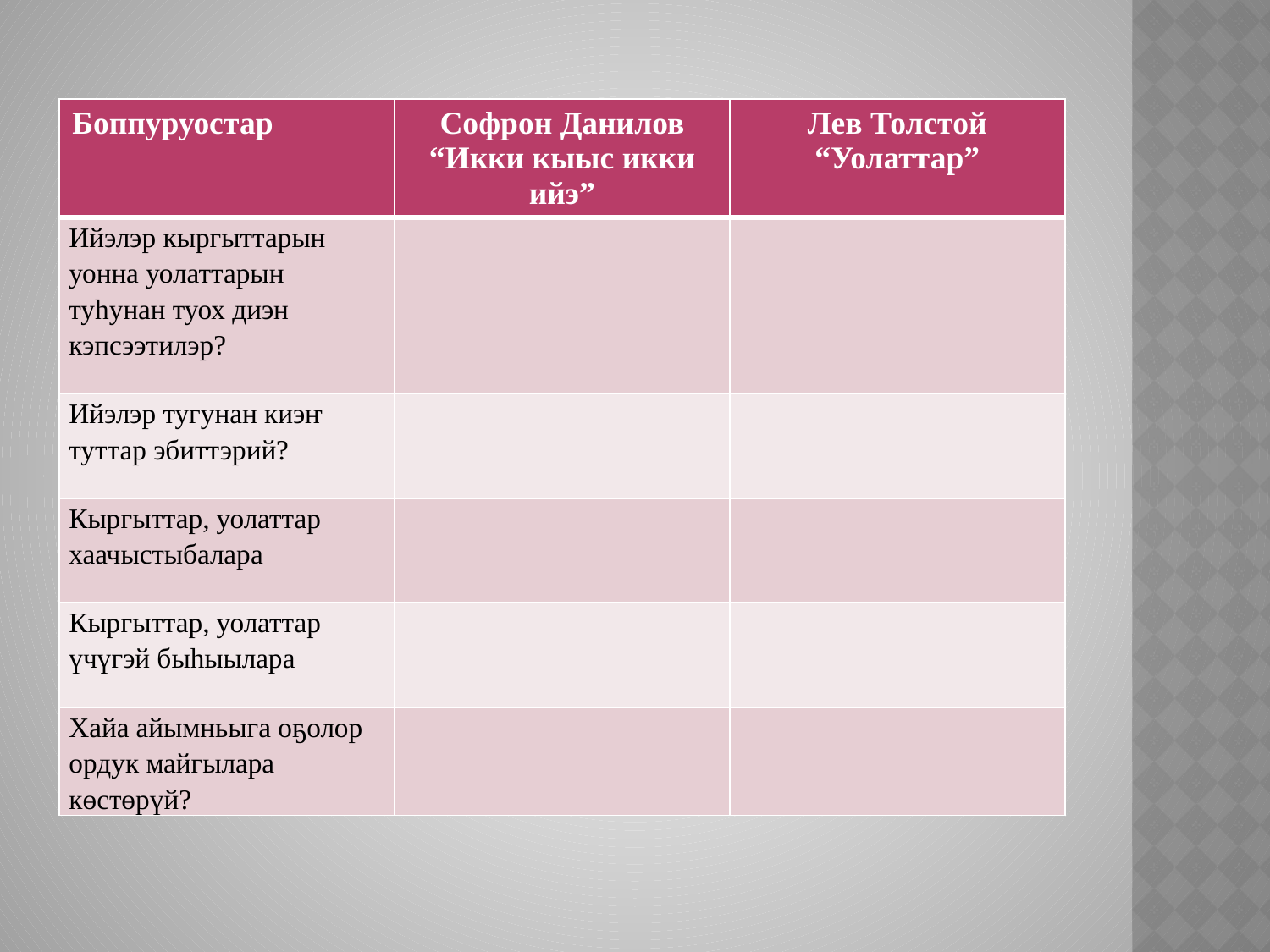

| Боппуруостар | Софрон Данилов “Икки кыыс икки ийэ” | Лев Толстой “Уолаттар” |
| --- | --- | --- |
| Ийэлэр кыргыттарын уонна уолаттарын туһунан туох диэн кэпсээтилэр? |  |  |
| Ийэлэр тугунан киэҥ туттар эбиттэрий? |  |  |
| Кыргыттар, уолаттар хаачыстыбалара |  |  |
| Кыргыттар, уолаттар үчүгэй быһыылара |  |  |
| Хайа айымньыга оҕолор ордук майгылара көстөрүй? |  |  |